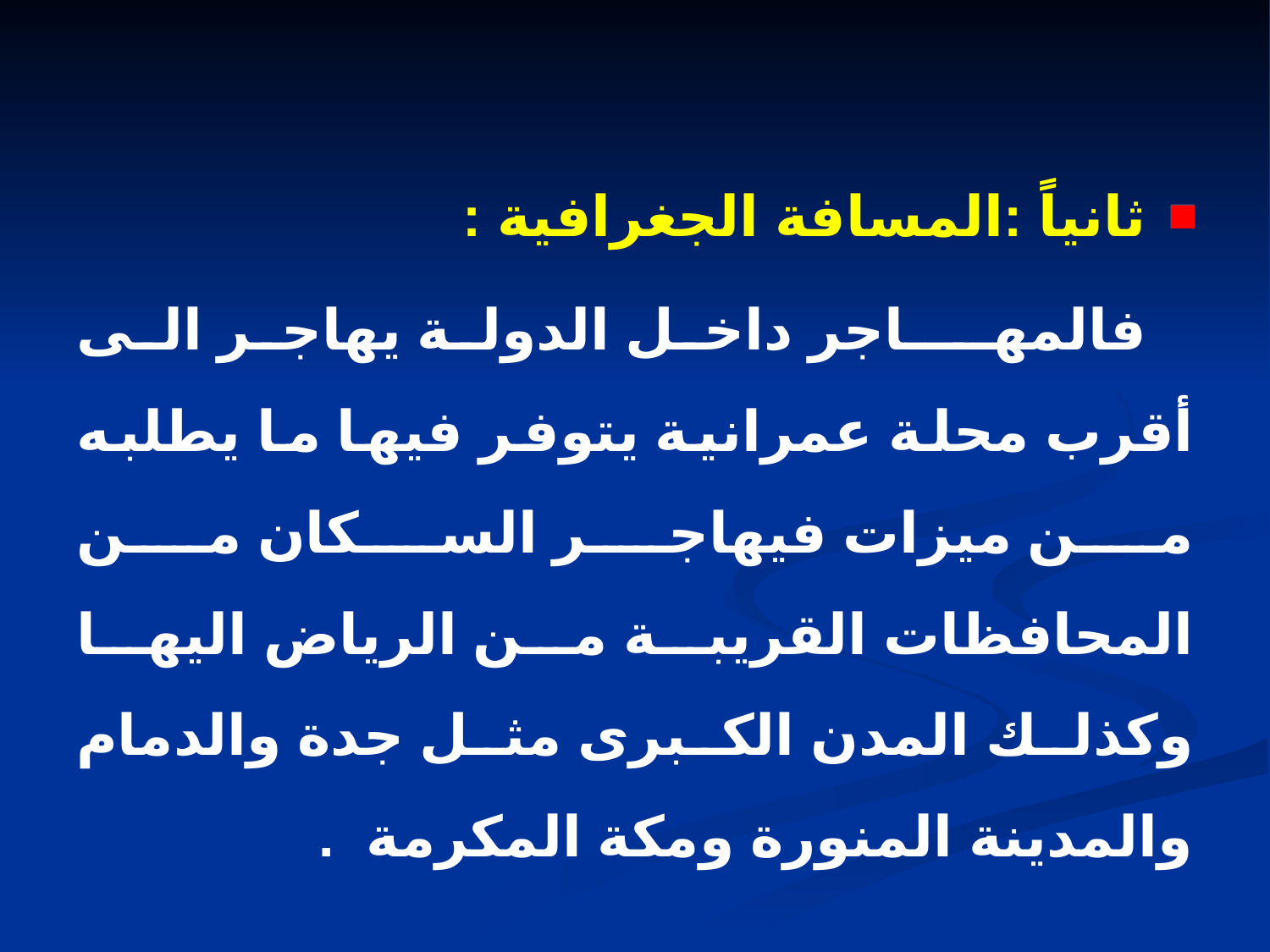

ثانياً :المسافة الجغرافية :
   فالمهـــاجر داخل الدولة يهاجر الى أقرب محلة عمرانية يتوفر فيها ما يطلبه من ميزات فيهاجر السكان من المحافظات القريبة من الرياض اليها وكذلك المدن الكبرى مثل جدة والدمام والمدينة المنورة ومكة المكرمة  .